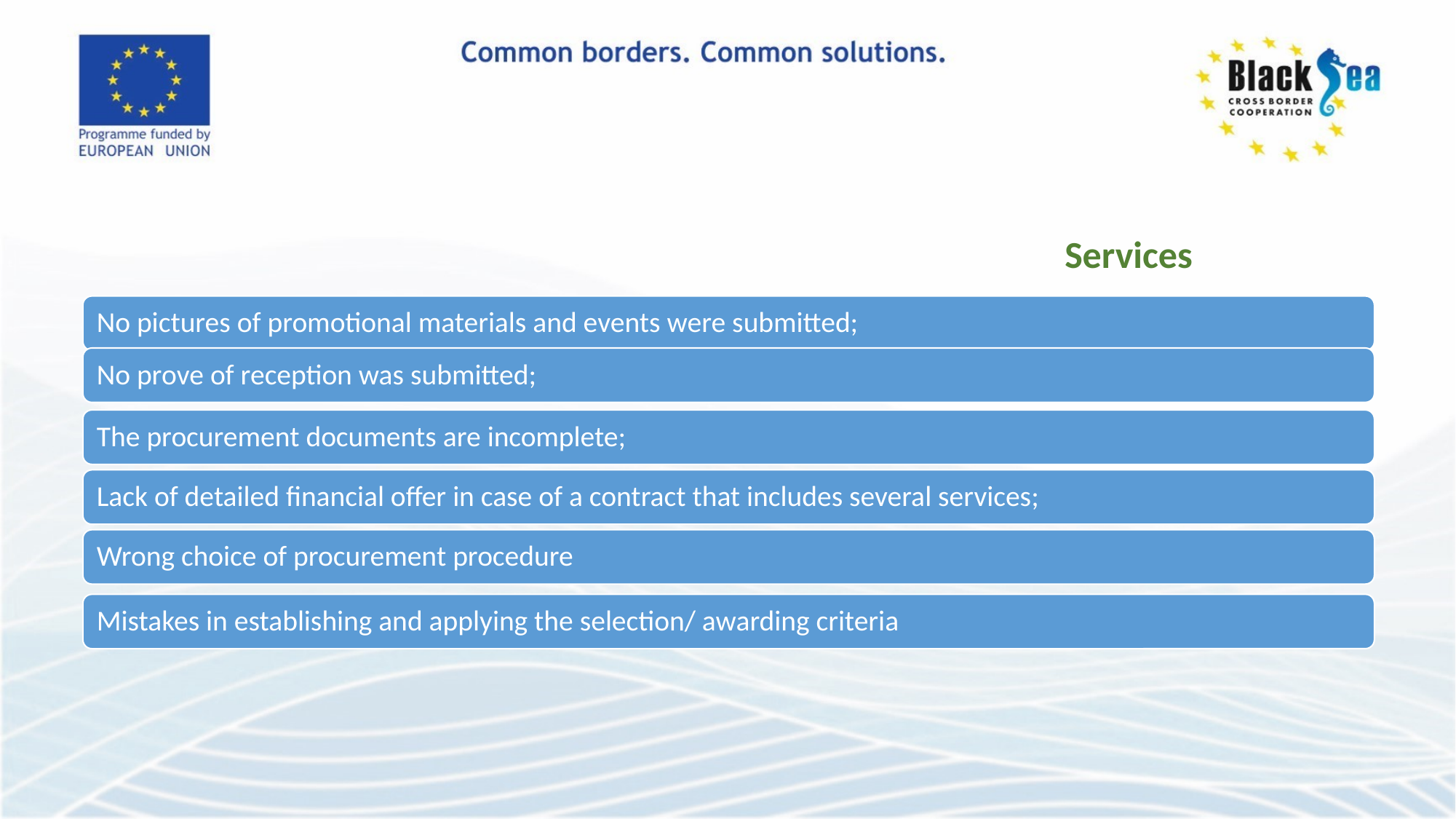

Services
No pictures of promotional materials and events were submitted;
No prove of reception was submitted;
The procurement documents are incomplete;
Lack of detailed financial offer in case of a contract that includes several services;
Wrong choice of procurement procedure
Mistakes in establishing and applying the selection/ awarding criteria